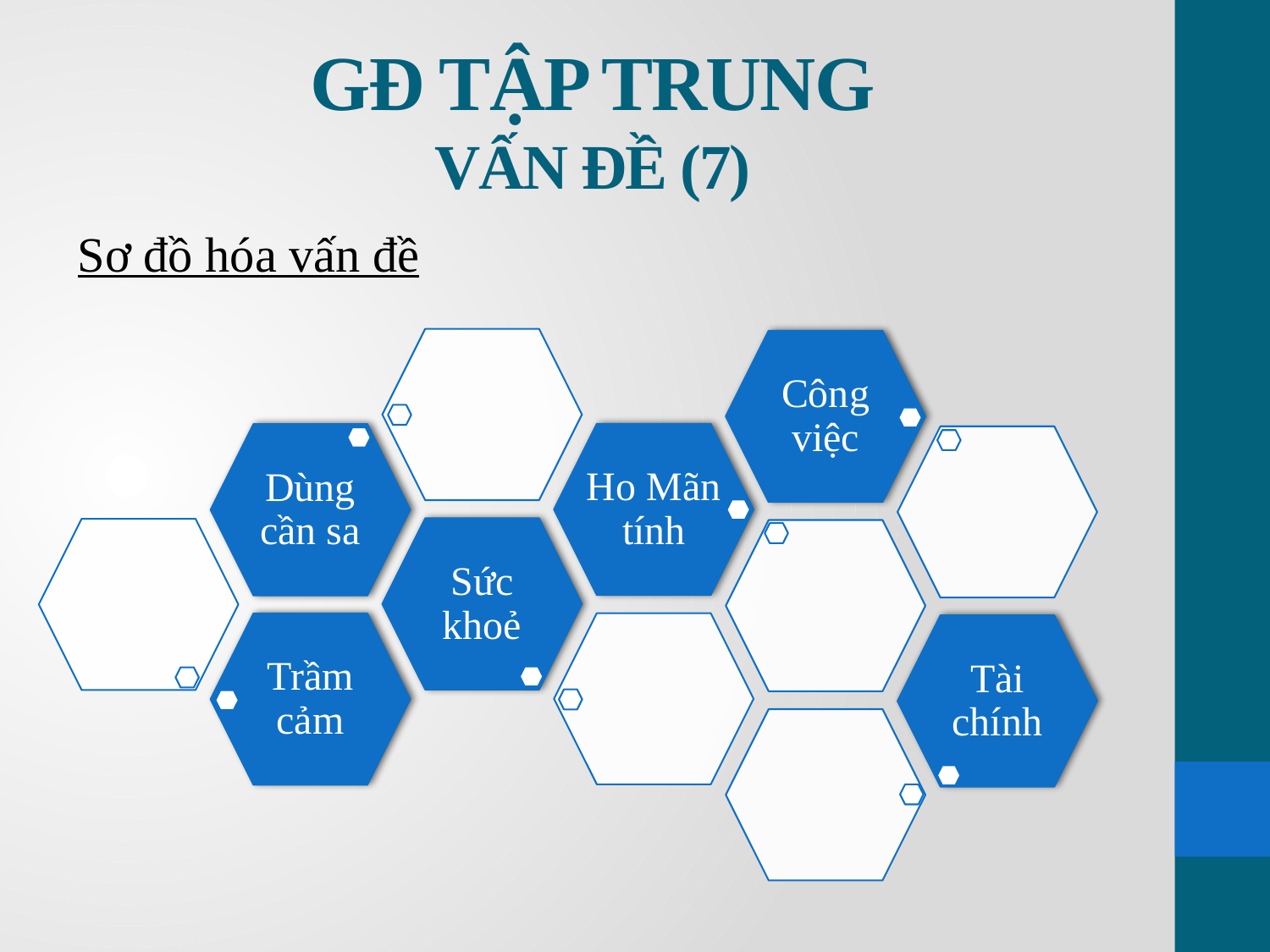

# GĐ TẬP TRUNG VẤN ĐỀ (7)
Sơ đồ hóa vấn đề
Trầm cảm
Sức khoẻ
Dùng cần sa
Ho Mãn tính
Công việc
Tài chính